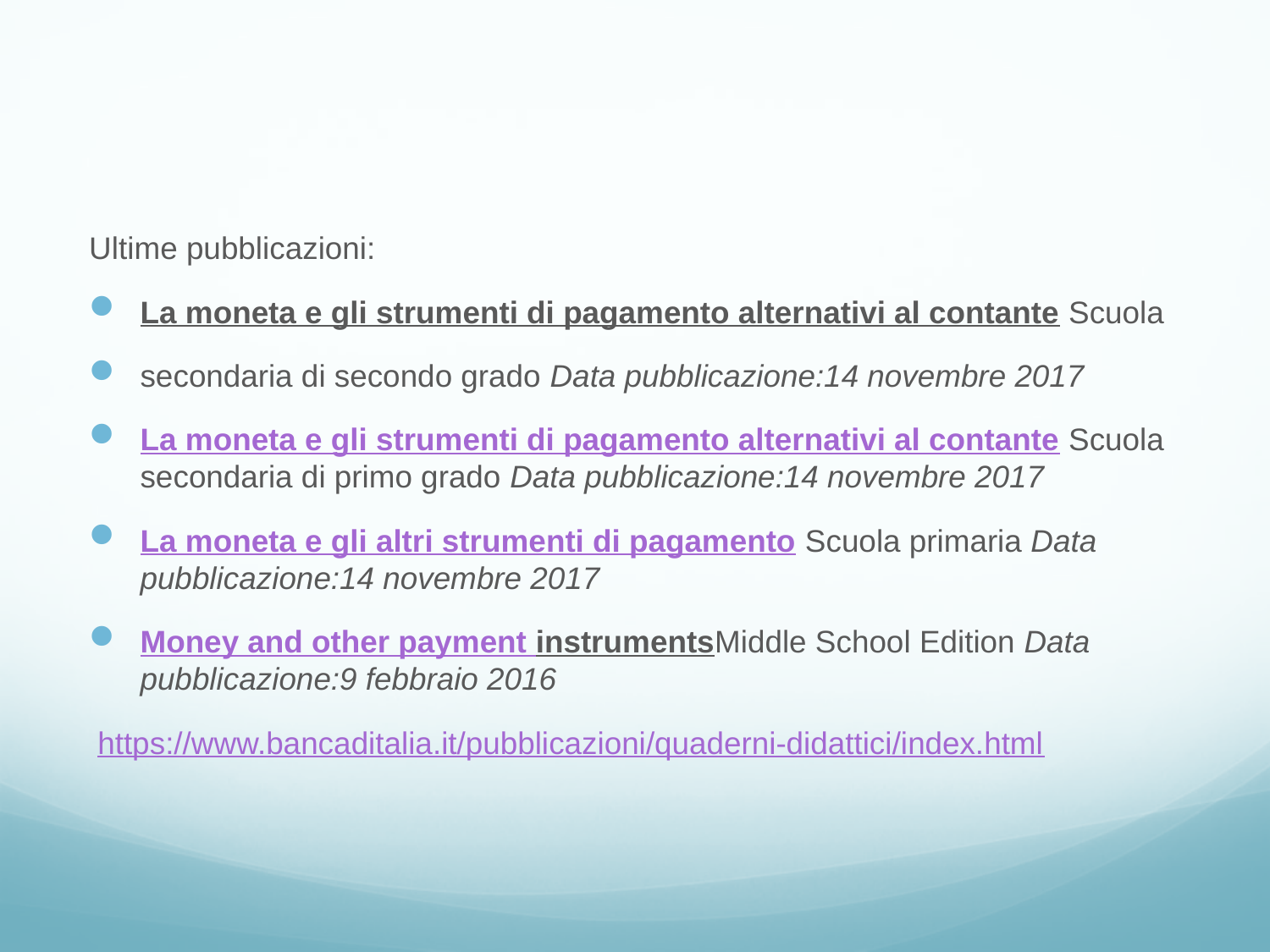

#
Ultime pubblicazioni:
La moneta e gli strumenti di pagamento alternativi al contante Scuola
secondaria di secondo grado Data pubblicazione:14 novembre 2017
La moneta e gli strumenti di pagamento alternativi al contante Scuola secondaria di primo grado Data pubblicazione:14 novembre 2017
La moneta e gli altri strumenti di pagamento Scuola primaria Data pubblicazione:14 novembre 2017
Money and other payment instrumentsMiddle School Edition Data pubblicazione:9 febbraio 2016
 https://www.bancaditalia.it/pubblicazioni/quaderni-didattici/index.html